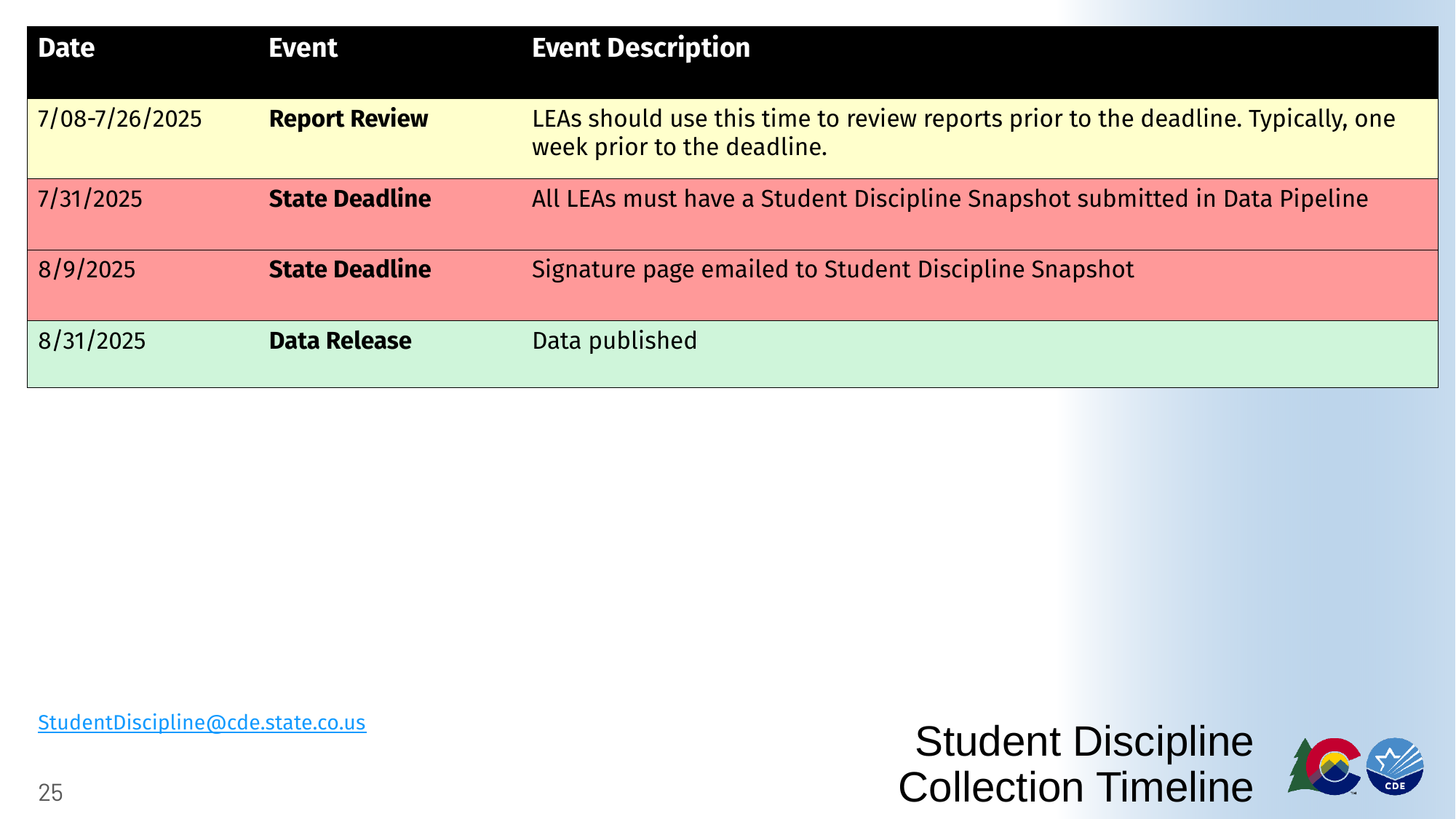

| Date | Event | Event Description |
| --- | --- | --- |
| 7/08-7/26/2025 | Report Review | LEAs should use this time to review reports prior to the deadline. Typically, one week prior to the deadline. |
| 7/31/2025 | State Deadline | All LEAs must have a Student Discipline Snapshot submitted in Data Pipeline |
| 8/9/2025 | State Deadline | Signature page emailed to Student Discipline Snapshot |
| 8/31/2025 | Data Release | Data published |
# Student Discipline Collection Timeline
StudentDiscipline@cde.state.co.us
25